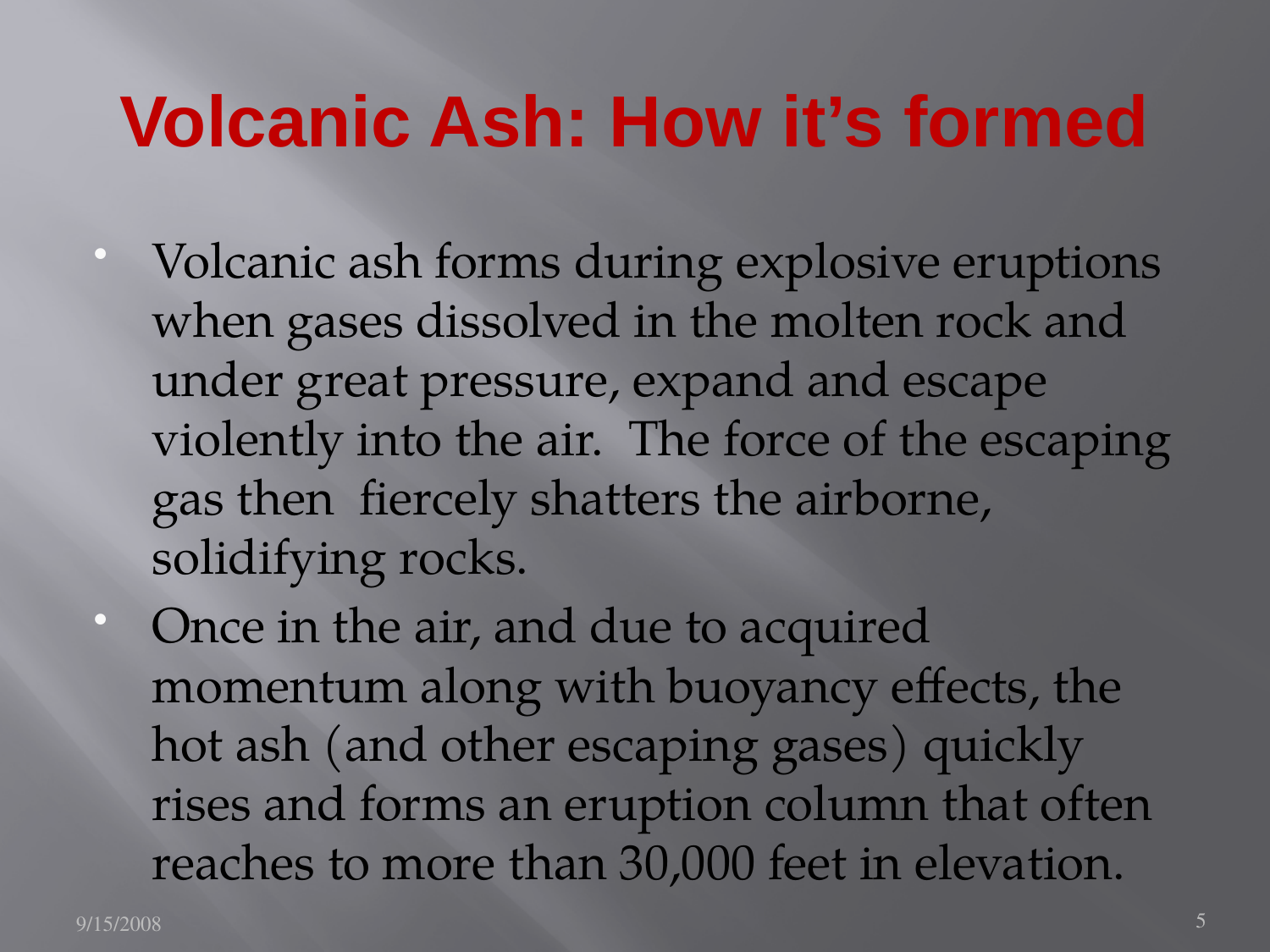

# Volcanic Ash: How it’s formed
Volcanic ash forms during explosive eruptions when gases dissolved in the molten rock and under great pressure, expand and escape violently into the air.  The force of the escaping gas then  fiercely shatters the airborne, solidifying rocks.
Once in the air, and due to acquired momentum along with buoyancy effects, the hot ash (and other escaping gases) quickly rises and forms an eruption column that often reaches to more than 30,000 feet in elevation.

9/15/2008
5